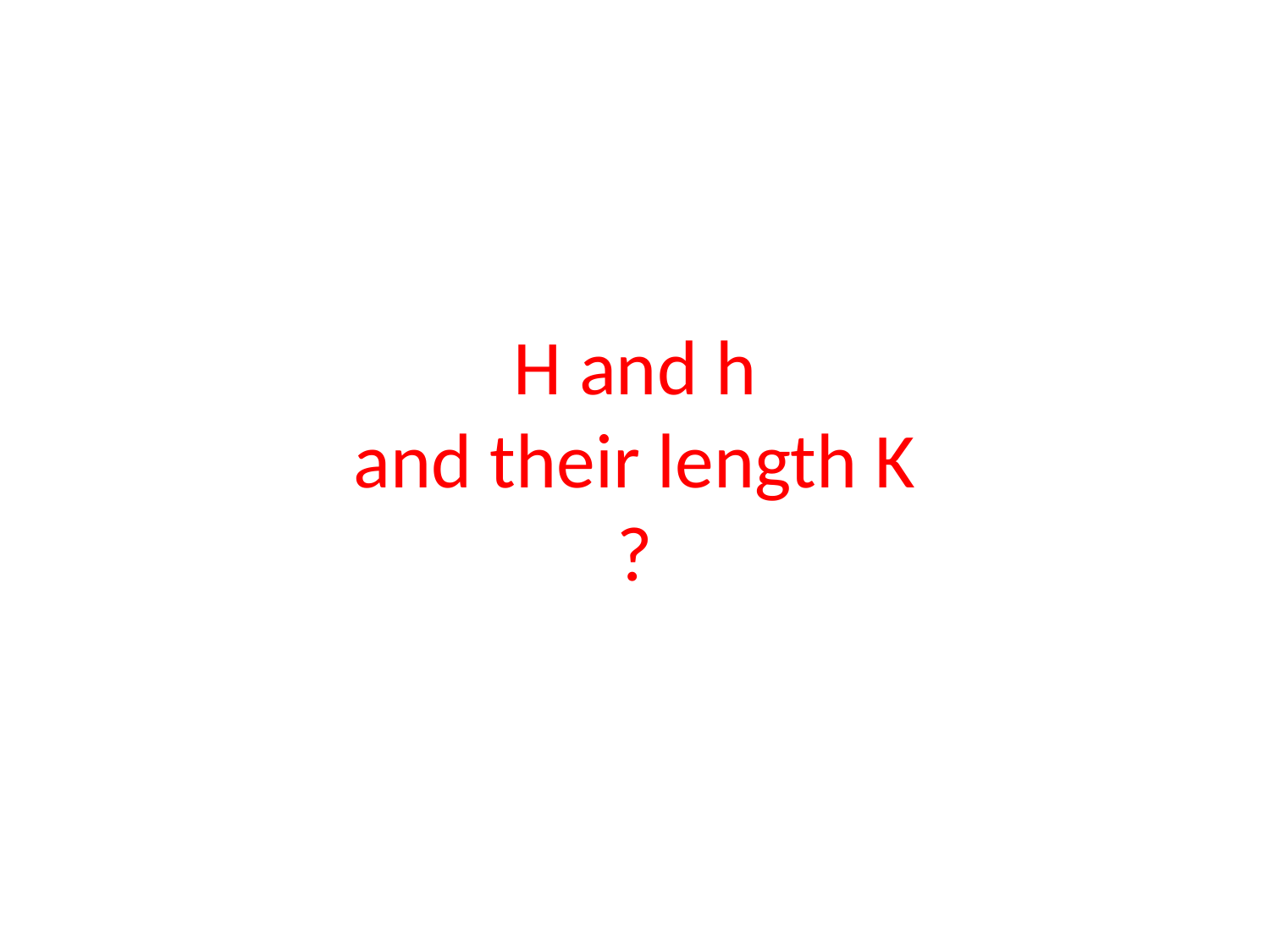

# H and h and their length K ?